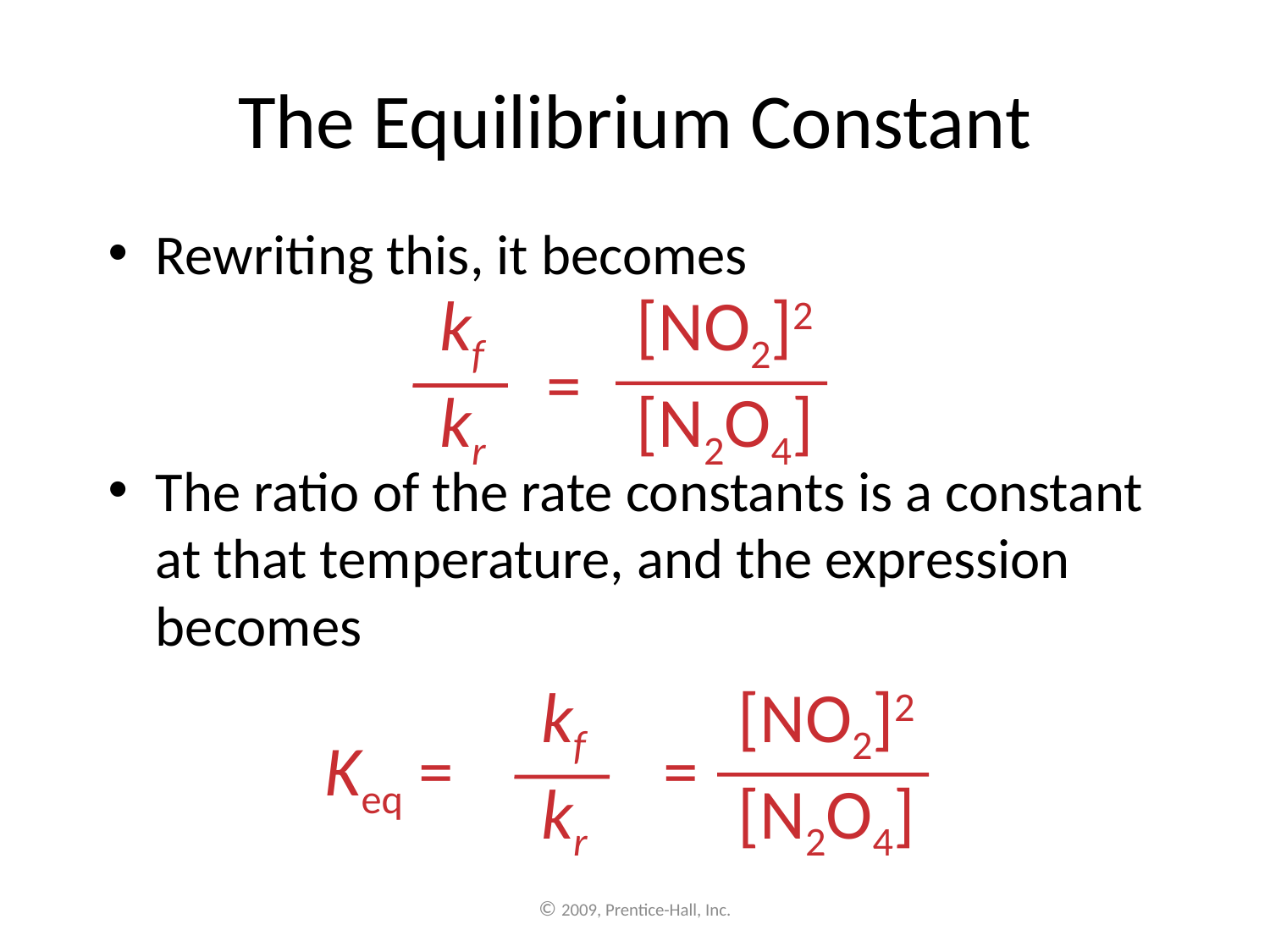

# The Equilibrium Constant
Rewriting this, it becomes

The ratio of the rate constants is a constant at that temperature, and the expression becomes
kf
kr

[NO2]2
[N2O4]

=
kf
kr

[NO2]2
[N2O4]

=
Keq =
© 2009, Prentice-Hall, Inc.